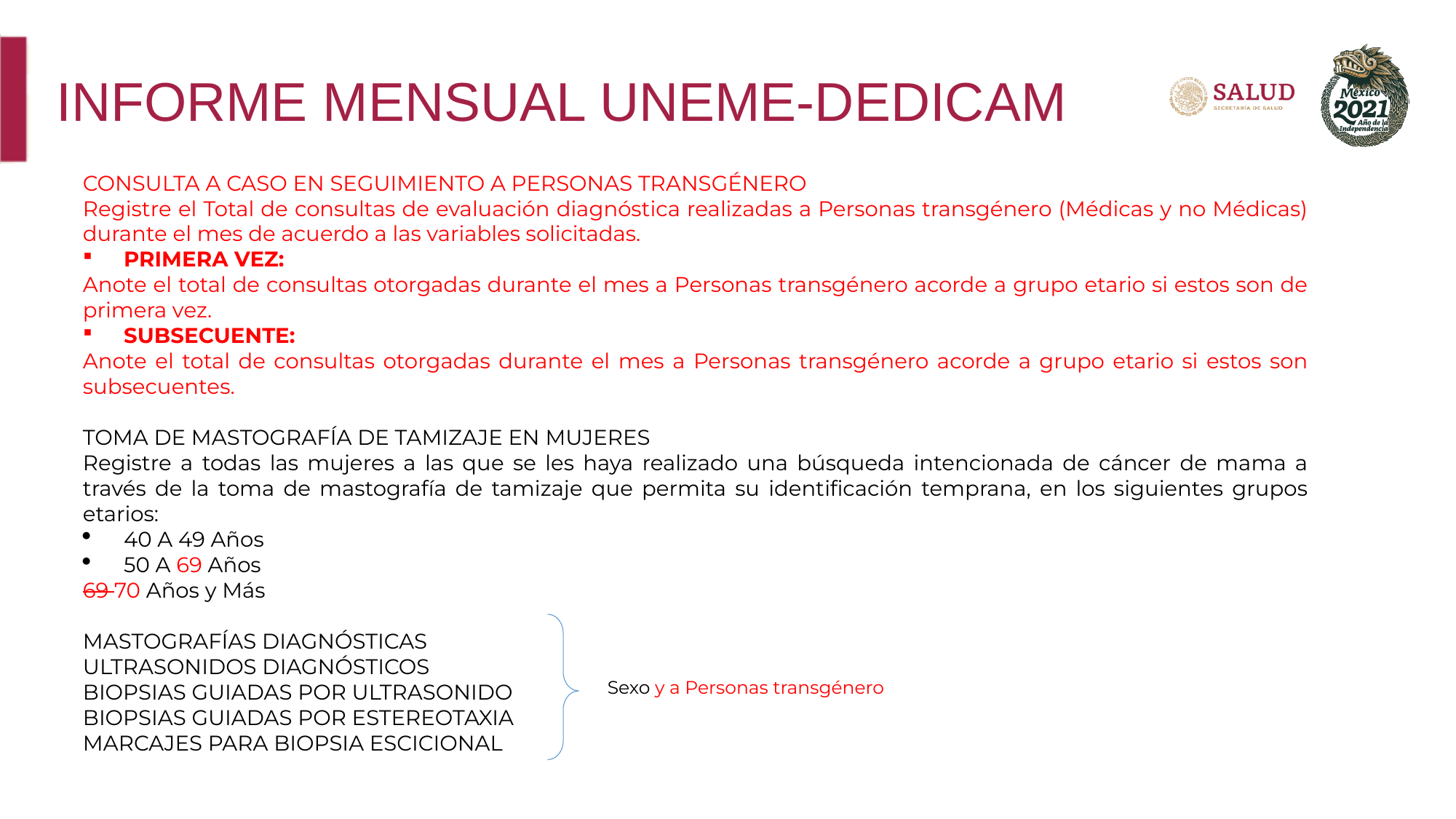

INFORME MENSUAL UNEME-DEDICAM
CONSULTA A CASO EN SEGUIMIENTO A PERSONAS TRANSGÉNERO
Registre el Total de consultas de evaluación diagnóstica realizadas a Personas transgénero (Médicas y no Médicas) durante el mes de acuerdo a las variables solicitadas.
PRIMERA VEZ:
Anote el total de consultas otorgadas durante el mes a Personas transgénero acorde a grupo etario si estos son de primera vez.
SUBSECUENTE:
Anote el total de consultas otorgadas durante el mes a Personas transgénero acorde a grupo etario si estos son subsecuentes.

TOMA DE MASTOGRAFÍA DE TAMIZAJE EN MUJERES
Registre a todas las mujeres a las que se les haya realizado una búsqueda intencionada de cáncer de mama a través de la toma de mastografía de tamizaje que permita su identificación temprana, en los siguientes grupos etarios:
40 A 49 Años
50 A 69 Años
69 70 Años y Más

MASTOGRAFÍAS DIAGNÓSTICAS
ULTRASONIDOS DIAGNÓSTICOS
BIOPSIAS GUIADAS POR ULTRASONIDO
BIOPSIAS GUIADAS POR ESTEREOTAXIA
MARCAJES PARA BIOPSIA ESCICIONAL

Sexo y a Personas transgénero